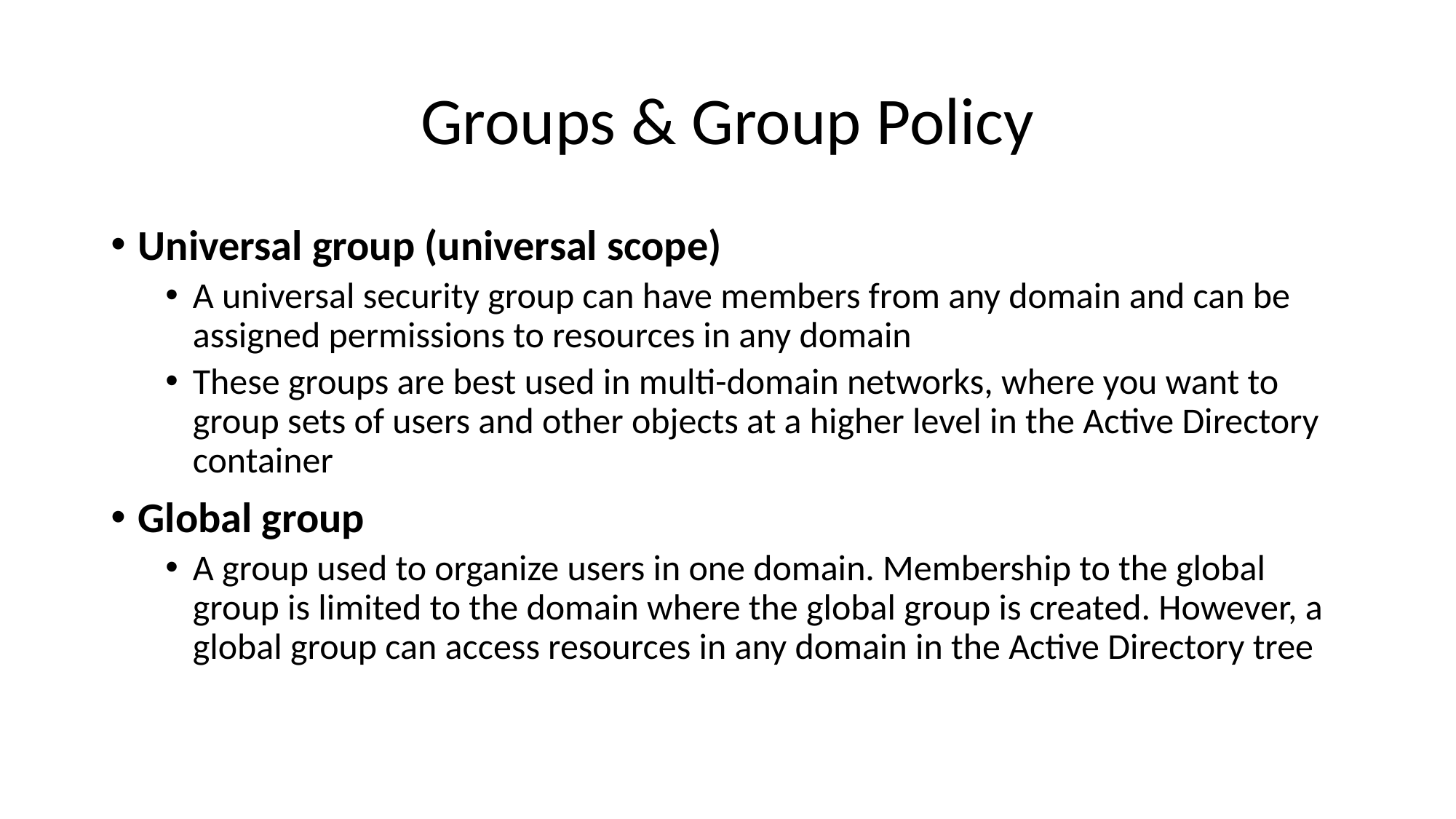

# Groups & Group Policy
Universal group (universal scope)
A universal security group can have members from any domain and can be assigned permissions to resources in any domain
These groups are best used in multi-domain networks, where you want to group sets of users and other objects at a higher level in the Active Directory container
Global group
A group used to organize users in one domain. Membership to the global group is limited to the domain where the global group is created. However, a global group can access resources in any domain in the Active Directory tree